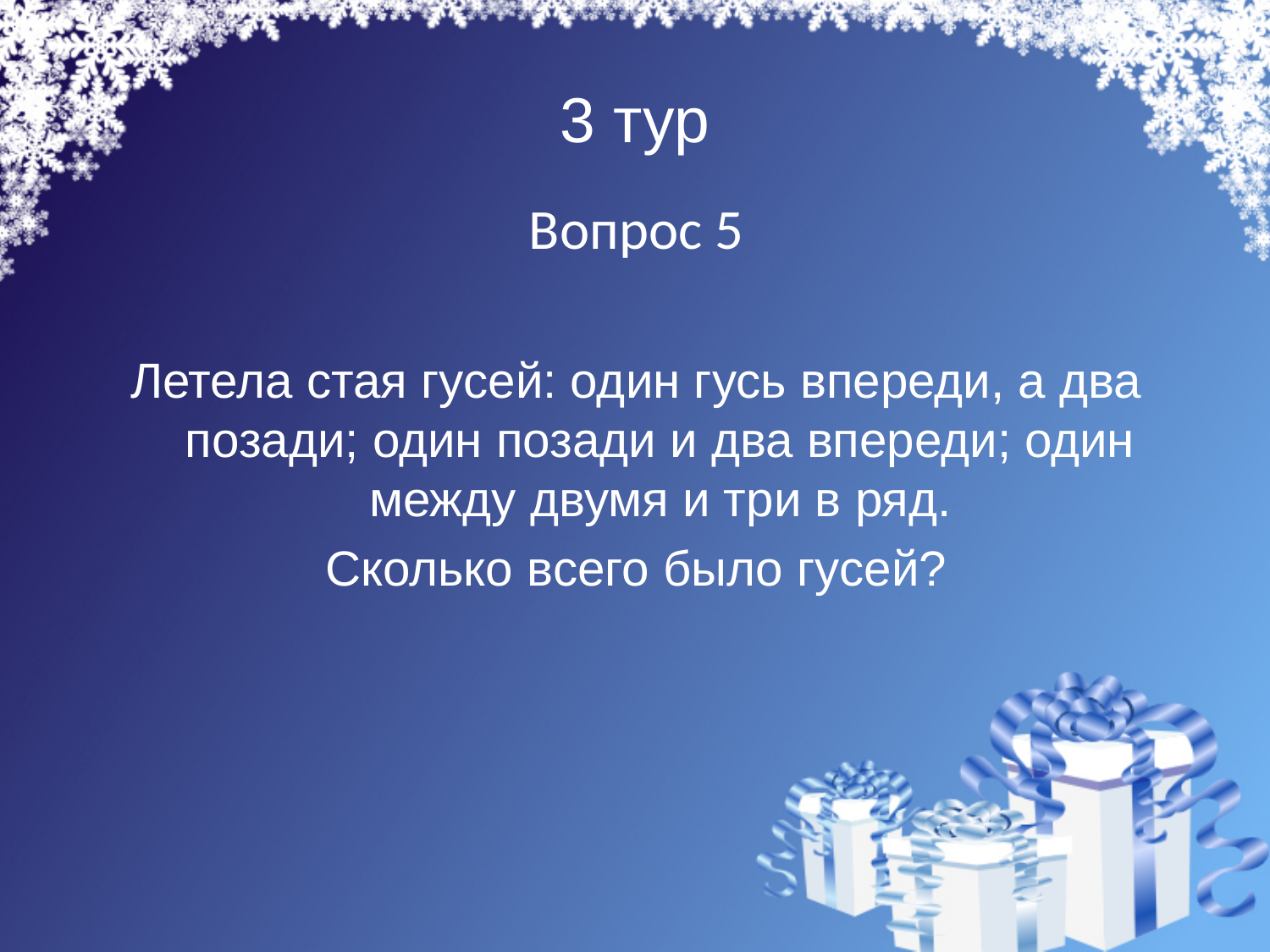

# 3 тур
Вопрос 5

Летела стая гусей: один гусь впереди, а два позади; один позади и два впереди; один между двумя и три в ряд.
Сколько всего было гусей?